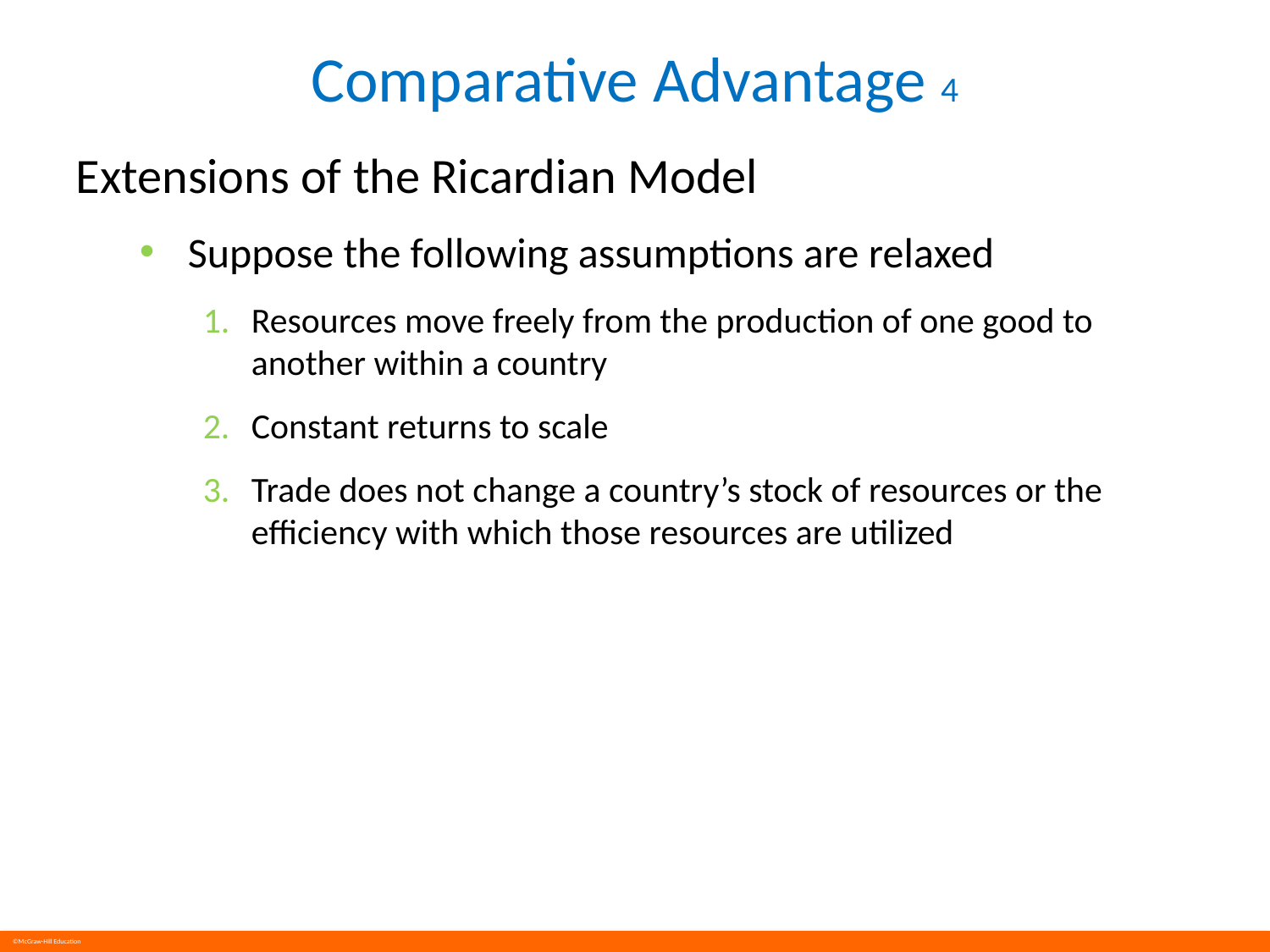

# Comparative Advantage 4
Extensions of the Ricardian Model
Suppose the following assumptions are relaxed
Resources move freely from the production of one good to another within a country
Constant returns to scale
Trade does not change a country’s stock of resources or the efficiency with which those resources are utilized